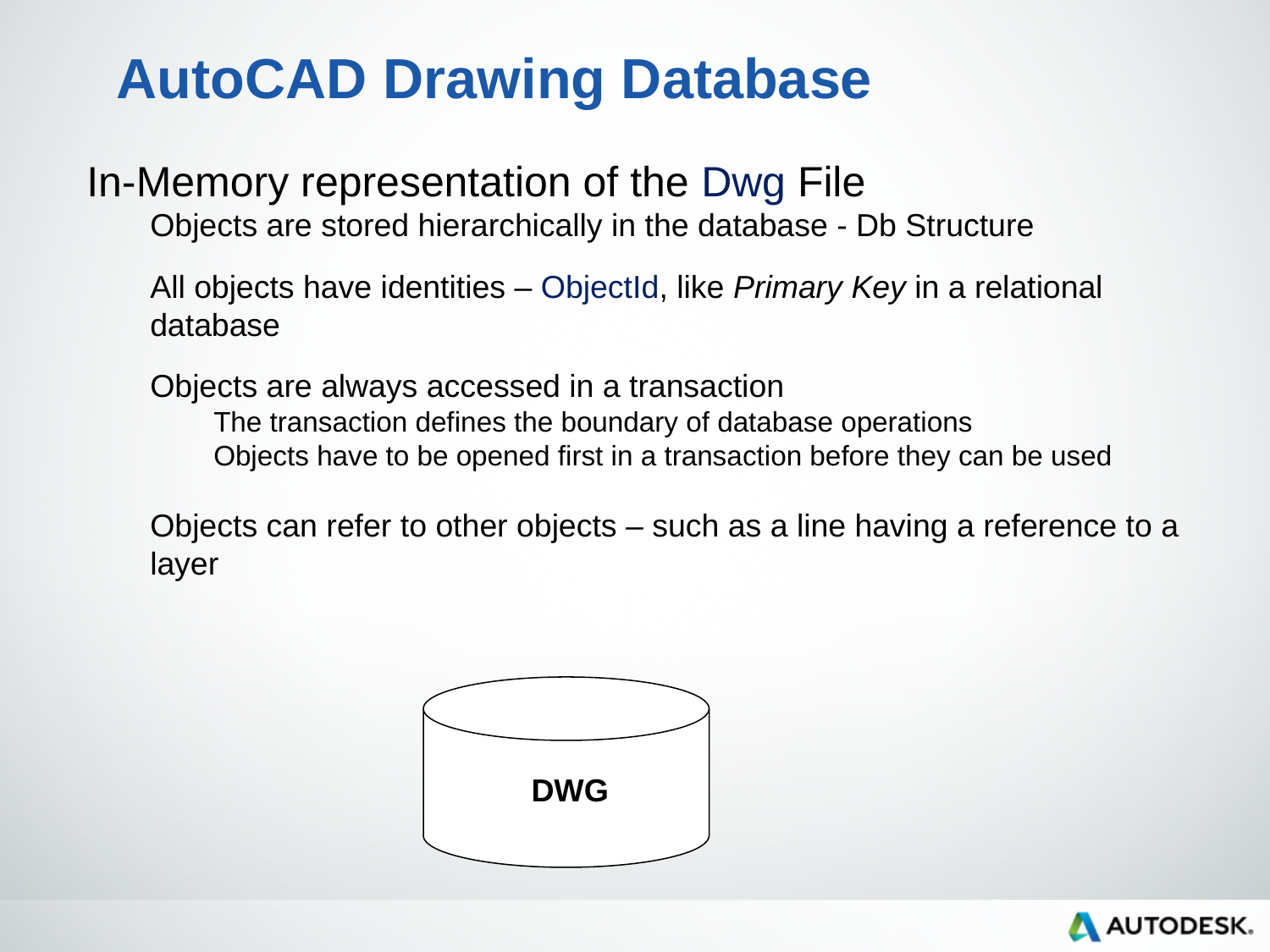

AutoCAD Drawing Database
In-Memory representation of the Dwg File
Objects are stored hierarchically in the database - Db Structure

All objects have identities – ObjectId, like Primary Key in a relational database

Objects are always accessed in a transaction
The transaction defines the boundary of database operations
Objects have to be opened first in a transaction before they can be used

Objects can refer to other objects – such as a line having a reference to a layer

DWG